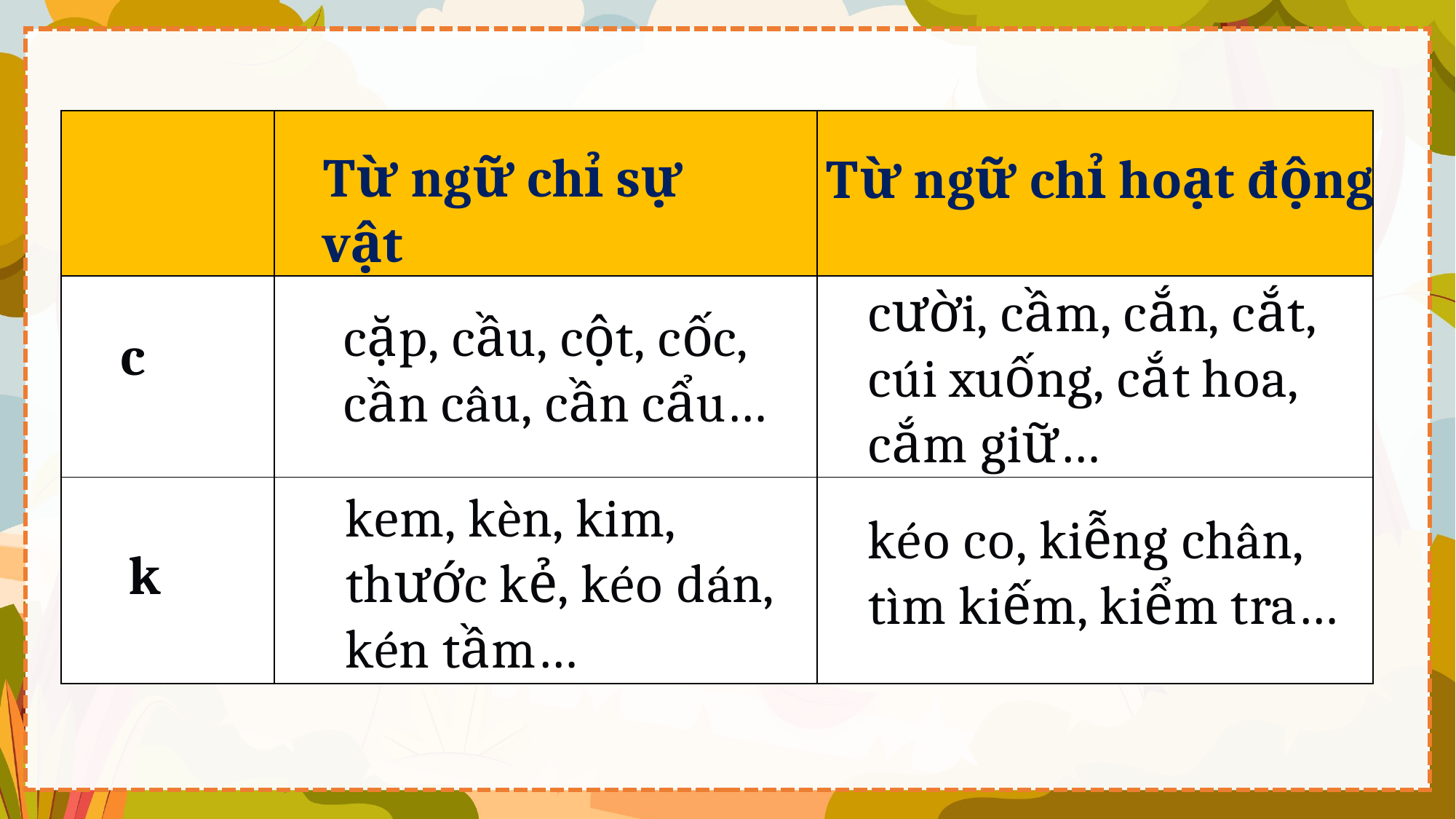

|  |  |  |
| --- | --- | --- |
|  |  |  |
|  |  |  |
Từ ngữ chỉ sự vật

Từ ngữ chỉ hoạt động

cười, cầm, cắn, cắt, cúi xuống, cắt hoa, cắm giữ…

cặp, cầu, cột, cốc, cần câu, cần cẩu…

c

kem, kèn, kim, thước kẻ, kéo dán, kén tầm…

kéo co, kiễng chân, tìm kiếm, kiểm tra…

k